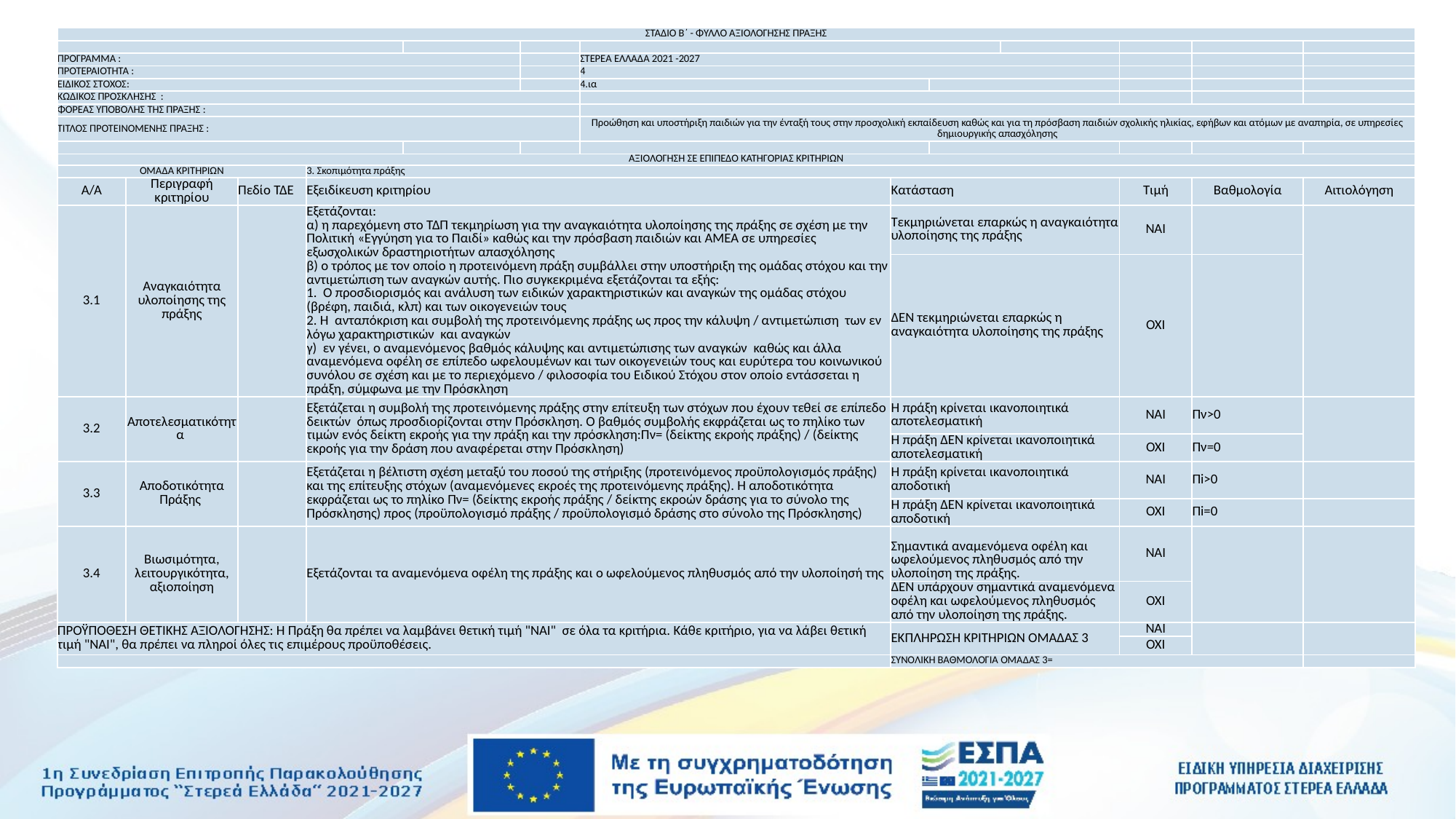

| ΣΤΑΔΙΟ Β΄ - ΦΥΛΛΟ ΑΞΙΟΛΟΓΗΣΗΣ ΠΡΑΞΗΣ |  |  |  |  |  |  |  |  |  |  |  |  |
| --- | --- | --- | --- | --- | --- | --- | --- | --- | --- | --- | --- | --- |
|  |  |  |  |  |  |  |  |  |  |  |  |  |
| ΠΡΟΓΡΑΜΜΑ : |  |  |  |  |  | ΣΤΕΡΕΑ ΕΛΛΑΔΑ 2021 -2027 |  |  |  |  |  |  |
| ΠΡΟΤΕΡΑΙΟΤΗΤΑ : |  |  |  |  |  | 4 |  |  |  |  |  |  |
| ΕΙΔΙΚΟΣ ΣΤΟΧΟΣ: |  |  |  |  |  | 4.ια |  |  |  |  |  |  |
| ΚΩΔΙΚΟΣ ΠΡΟΣΚΛΗΣΗΣ : |  |  |  |  |  |  |  |  |  |  |  |  |
| ΦΟΡΕΑΣ ΥΠΟΒΟΛΗΣ ΤΗΣ ΠΡΑΞΗΣ : |  |  |  |  |  |  |  |  |  |  |  |  |
| ΤΙΤΛΟΣ ΠΡΟΤΕΙΝΟΜΕΝΗΣ ΠΡΑΞΗΣ : |  |  |  |  |  | Προώθηση και υποστήριξη παιδιών για την ένταξή τους στην προσχολική εκπαίδευση καθώς και για τη πρόσβαση παιδιών σχολικής ηλικίας, εφήβων και ατόμων με αναπηρία, σε υπηρεσίες δημιουργικής απασχόλησης |  |  |  |  |  |  |
|  |  |  |  |  |  |  |  |  |  |  |  |  |
| ΑΞΙΟΛΟΓΗΣΗ ΣΕ ΕΠΙΠΕΔΟ ΚΑΤΗΓΟΡΙΑΣ ΚΡΙΤΗΡΙΩΝ |  |  |  |  |  |  |  |  |  |  |  |  |
| ΟΜΑΔΑ ΚΡΙΤΗΡΙΩΝ |  |  | 3. Σκοπιμότητα πράξης |  |  | 3. Σκοπιμότητα πράξης |  |  |  |  |  |  |
| Α/Α | Περιγραφή κριτηρίου | Πεδίο ΤΔΕ | Εξειδίκευση κριτηρίου | Περιγραφή κριτηρίου | Πεδίο ΤΔΕ | Εξειδίκευση κριτηρίου | Κατάσταση |  | Κατάσταση | Τιμή | Βαθμολογία | Αιτιολόγηση |
| 3.1 | Αναγκαιότητα υλοποίησης της πράξης |  | Εξετάζονται: α) η παρεχόμενη στο ΤΔΠ τεκμηρίωση για την αναγκαιότητα υλοποίησης της πράξης σε σχέση με την Πολιτική «Εγγύηση για το Παιδί» καθώς και την πρόσβαση παιδιών και ΑΜΕΑ σε υπηρεσίες εξωσχολικών δραστηριοτήτων απασχόλησης β) ο τρόπος με τον οποίο η προτεινόμενη πράξη συμβάλλει στην υποστήριξη της ομάδας στόχου και την αντιμετώπιση των αναγκών αυτής. Πιο συγκεκριμένα εξετάζονται τα εξής: 1. Ο προσδιορισμός και ανάλυση των ειδικών χαρακτηριστικών και αναγκών της ομάδας στόχου (βρέφη, παιδιά, κλπ) και των οικογενειών τους 2. Η ανταπόκριση και συμβολή της προτεινόμενης πράξης ως προς την κάλυψη / αντιμετώπιση των εν λόγω χαρακτηριστικών και αναγκών γ) εν γένει, ο αναμενόμενος βαθμός κάλυψης και αντιμετώπισης των αναγκών καθώς και άλλα αναμενόμενα οφέλη σε επίπεδο ωφελουμένων και των οικογενειών τους και ευρύτερα του κοινωνικού συνόλου σε σχέση και με το περιεχόμενο / φιλοσοφία του Ειδικού Στόχου στον οποίο εντάσσεται η πράξη, σύμφωνα με την Πρόσκληση | Αναγκαιότητα υλοποίησης της πράξης |  | Εξετάζονται: α) η παρεχόμενη στο ΤΔΠ τεκμηρίωση για την αναγκαιότητα υλοποίησης της πράξης σε σχέση με την Πολιτική «Εγγύηση για το Παιδί» καθώς και την πρόσβαση παιδιών και ΑΜΕΑ σε υπηρεσίες εξωσχολικών δραστηριοτήτων απασχόλησης β) ο τρόπος με τον οποίο η προτεινόμενη πράξη συμβάλλει στην υποστήριξη της ομάδας στόχου και την αντιμετώπιση των αναγκών αυτής. Πιο συγκεκριμένα εξετάζονται τα εξής: 1. Ο προσδιορισμός και ανάλυση των ειδικών χαρακτηριστικών και αναγκών της ομάδας στόχου (βρέφη, παιδιά, κλπ) και των οικογενειών τους 2. Η ανταπόκριση και συμβολή της προτεινόμενης πράξης ως προς την κάλυψη / αντιμετώπιση των εν λόγω χαρακτηριστικών και αναγκών γ) εν γένει, ο αναμενόμενος βαθμός κάλυψης και αντιμετώπισης των αναγκών καθώς και άλλα αναμενόμενα οφέλη σε επίπεδο ωφελουμένων και των οικογενειών τους και ευρύτερα του κοινωνικού συνόλου σε σχέση και με το περιεχόμενο / φιλοσοφία του Ειδικού Στόχου στον οποίο εντάσσεται η πράξη, σύμφωνα με την Πρόσκληση | Τεκμηριώνεται επαρκώς η αναγκαιότητα υλοποίησης της πράξης |  | Τεκμηριώνεται επαρκώς η αναγκαιότητα υλοποίησης της πράξης | ΝΑΙ |  |  |
|  |  |  |  |  |  |  | ΔΕΝ τεκμηριώνεται επαρκώς η αναγκαιότητα υλοποίησης της πράξης |  | ΔΕΝ τεκμηριώνεται επαρκώς η αναγκαιότητα υλοποίησης της πράξης | ΟΧΙ |  |  |
| 3.2 | Αποτελεσματικότητα |  | Εξετάζεται η συμβολή της προτεινόμενης πράξης στην επίτευξη των στόχων που έχουν τεθεί σε επίπεδο δεικτών όπως προσδιορίζονται στην Πρόσκληση. Ο βαθμός συμβολής εκφράζεται ως το πηλίκο των τιμών ενός δείκτη εκροής για την πράξη και την πρόσκληση:Πν= (δείκτης εκροής πράξης) / (δείκτης εκροής για την δράση που αναφέρεται στην Πρόσκληση) | Αποτελεσματικότητα |  | Εξετάζεται η συμβολή της προτεινόμενης πράξης στην επίτευξη των στόχων που έχουν τεθεί σε επίπεδο δεικτών όπως προσδιορίζονται στην Πρόσκληση. Ο βαθμός συμβολής εκφράζεται ως το πηλίκο των τιμών ενός δείκτη εκροής για την πράξη και την πρόσκληση:Πν= (δείκτης εκροής πράξης) / (δείκτης εκροής για την δράση που αναφέρεται στην Πρόσκληση) | Η πράξη κρίνεται ικανοποιητικά αποτελεσματική |  | Η πράξη κρίνεται ικανοποιητικά αποτελεσματική | ΝΑΙ | Πν>0 |  |
|  |  |  |  |  |  |  | Η πράξη ΔΕΝ κρίνεται ικανοποιητικά αποτελεσματική |  | Η πράξη ΔΕΝ κρίνεται ικανοποιητικά αποτελεσματική | ΟΧΙ | Πν=0 |  |
| 3.3 | Αποδοτικότητα Πράξης |  | Εξετάζεται η βέλτιστη σχέση μεταξύ του ποσού της στήριξης (προτεινόμενος προϋπολογισμός πράξης) και της επίτευξης στόχων (αναμενόμενες εκροές της προτεινόμενης πράξης). Η αποδοτικότητα εκφράζεται ως το πηλίκο Πν= (δείκτης εκροής πράξης / δείκτης εκροών δράσης για το σύνολο της Πρόσκλησης) προς (προϋπολογισμό πράξης / προϋπολογισμό δράσης στο σύνολο της Πρόσκλησης) | Αποδοτικότητα Πράξης |  | Εξετάζεται η βέλτιστη σχέση μεταξύ του ποσού της στήριξης (προτεινόμενος προϋπολογισμός πράξης) και της επίτευξης στόχων (αναμενόμενες εκροές της προτεινόμενης πράξης). Η αποδοτικότητα εκφράζεται ως το πηλίκο Πν= (δείκτης εκροής πράξης / δείκτης εκροών δράσης για το σύνολο της Πρόσκλησης) προς (προϋπολογισμό πράξης / προϋπολογισμό δράσης στο σύνολο της Πρόσκλησης) | Η πράξη κρίνεται ικανοποιητικά αποδοτική |  | Η πράξη κρίνεται ικανοποιητικά αποδοτική | ΝΑΙ | Πi>0 |  |
|  |  |  |  |  |  |  | Η πράξη ΔΕΝ κρίνεται ικανοποιητικά αποδοτική |  | Η πράξη ΔΕΝ κρίνεται ικανοποιητικά αποδοτική | ΟΧΙ | Πi=0 |  |
| 3.4 | Βιωσιμότητα, λειτουργικότητα, αξιοποίηση |  | Εξετάζονται τα αναμενόμενα οφέλη της πράξης και ο ωφελούμενος πληθυσμός από την υλοποίησή της | Βιωσιμότητα, λειτουργικότητα, αξιοποίηση |  | Εξετάζονται τα αναμενόμενα οφέλη της πράξης και ο ωφελούμενος πληθυσμός από την υλοποίησή της | Σημαντικά αναμενόμενα οφέλη και ωφελούμενος πληθυσμός από την υλοποίηση της πράξης. |  | Σημαντικά αναμενόμενα οφέλη και ωφελούμενος πληθυσμός από την υλοποίηση της πράξης. | ΝΑΙ |  |  |
|  |  |  |  |  |  |  | ΔΕΝ υπάρχουν σημαντικά αναμενόμενα οφέλη και ωφελούμενος πληθυσμός από την υλοποίηση της πράξης. |  | ΔΕΝ υπάρχουν σημαντικά αναμενόμενα οφέλη και ωφελούμενος πληθυσμός από την υλοποίηση της πράξης. | ΌΧΙ |  |  |
| ΠΡΟΫΠΟΘΕΣΗ ΘΕΤΙΚΗΣ ΑΞΙΟΛΟΓΗΣΗΣ: Η Πράξη θα πρέπει να λαμβάνει θετική τιμή "ΝΑΙ" σε όλα τα κριτήρια. Κάθε κριτήριο, για να λάβει θετική τιμή "ΝΑΙ", θα πρέπει να πληροί όλες τις επιμέρους προϋποθέσεις. |  |  |  |  |  |  | ΕΚΠΛΗΡΩΣΗ ΚΡΙΤΗΡΙΩΝ ΟΜΑΔΑΣ 3 |  | ΕΚΠΛΗΡΩΣΗ ΚΡΙΤΗΡΙΩΝ ΟΜΑΔΑΣ 3 | ΝΑΙ |  |  |
|  |  |  |  |  |  |  |  |  |  | ΟΧΙ |  |  |
|  |  |  |  |  |  |  | ΣΥΝΟΛΙΚΗ ΒΑΘΜΟΛΟΓΙΑ ΟΜΑΔΑΣ 3= |  | ΣΥΝΟΛΙΚΗ ΒΑΘΜΟΛΟΓΙΑ ΟΜΑΔΑΣ 3= |  |  |  |
#